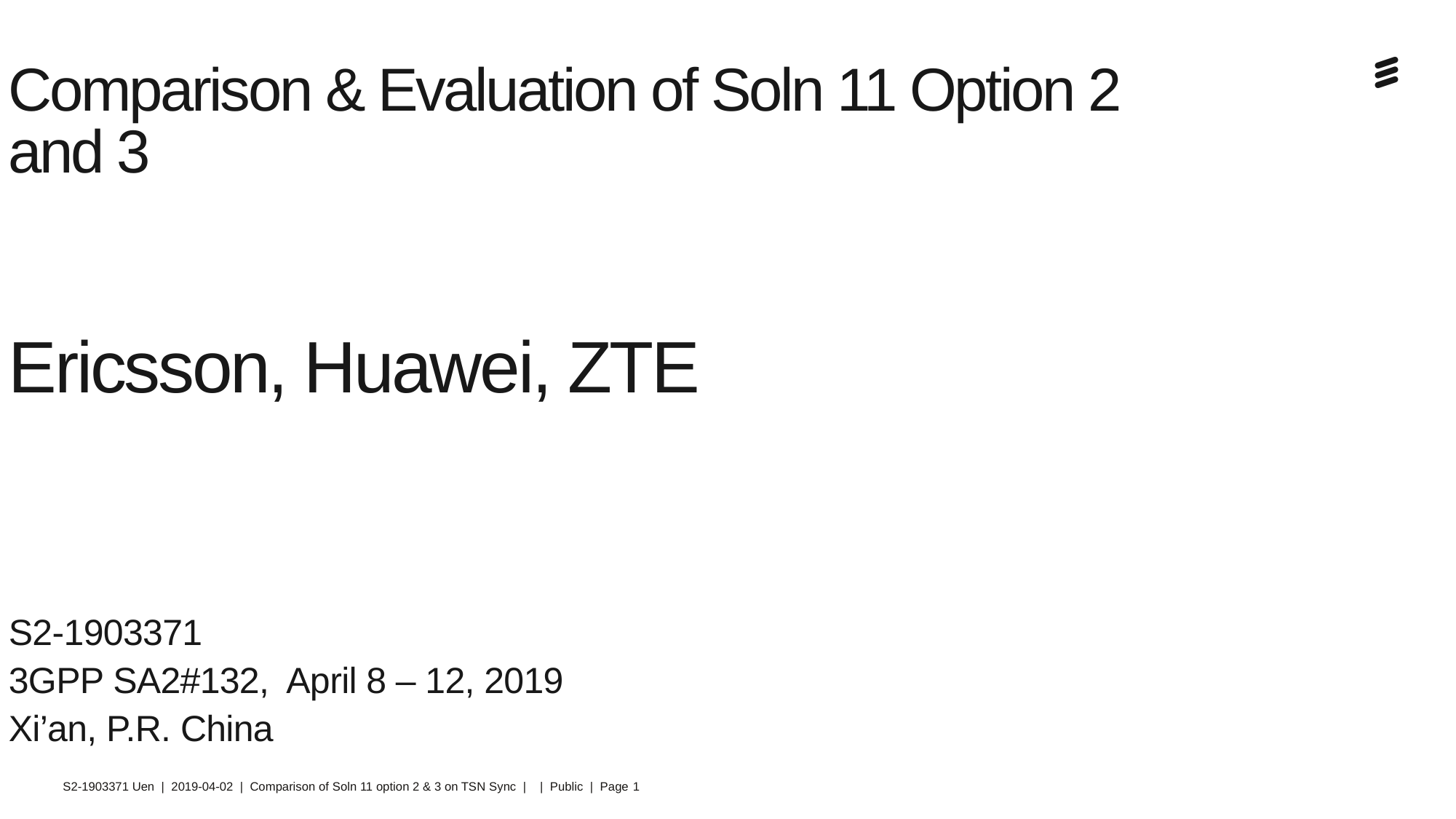

Comparison & Evaluation of Soln 11 Option 2 and 3
Ericsson, Huawei, ZTE

S2-1903371
3GPP SA2#132,  April 8 – 12, 2019
Xi’an, P.R. China